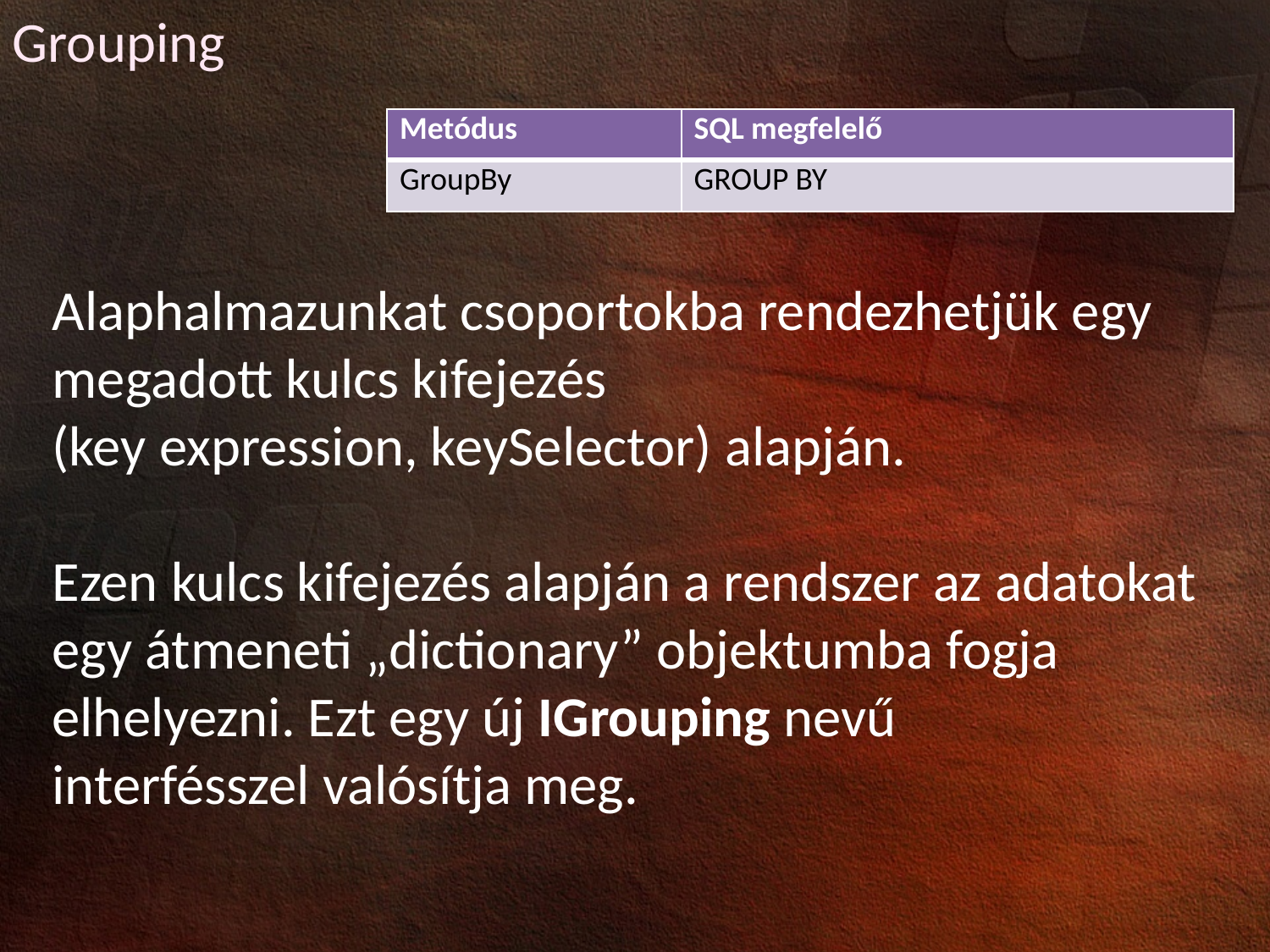

Grouping
| Metódus | SQL megfelelő |
| --- | --- |
| GroupBy | GROUP BY |
Alaphalmazunkat csoportokba rendezhetjük egy megadott kulcs kifejezés
(key expression, keySelector) alapján.

Ezen kulcs kifejezés alapján a rendszer az adatokat
egy átmeneti „dictionary” objektumba fogja elhelyezni. Ezt egy új IGrouping nevű
interfésszel valósítja meg.